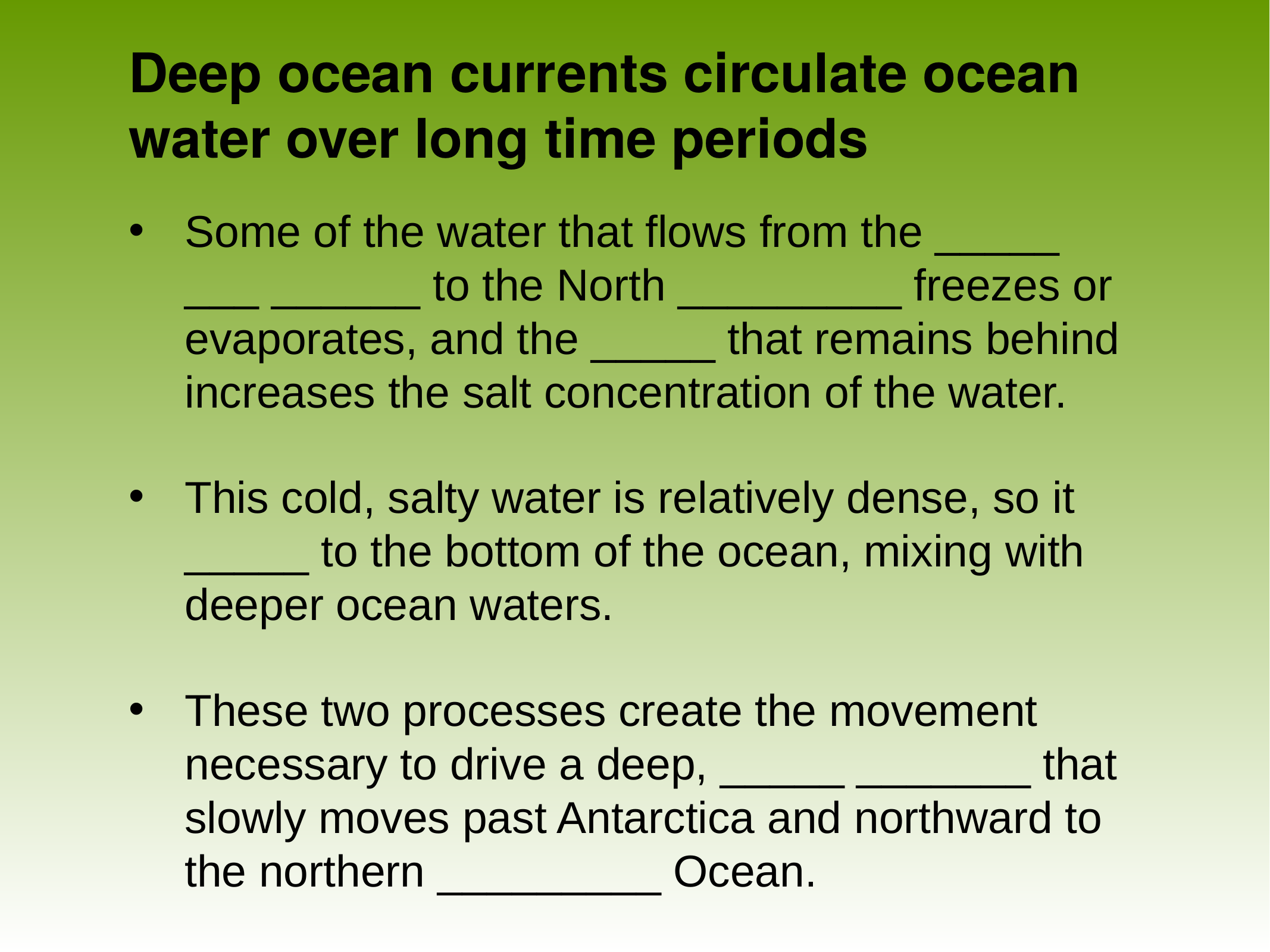

# Deep ocean currents circulate ocean water over long time periods
Some of the water that flows from the _____ ___ ______ to the North _________ freezes or evaporates, and the _____ that remains behind increases the salt concentration of the water.
This cold, salty water is relatively dense, so it _____ to the bottom of the ocean, mixing with deeper ocean waters.
These two processes create the movement necessary to drive a deep, _____ _______ that slowly moves past Antarctica and northward to the northern _________ Ocean.